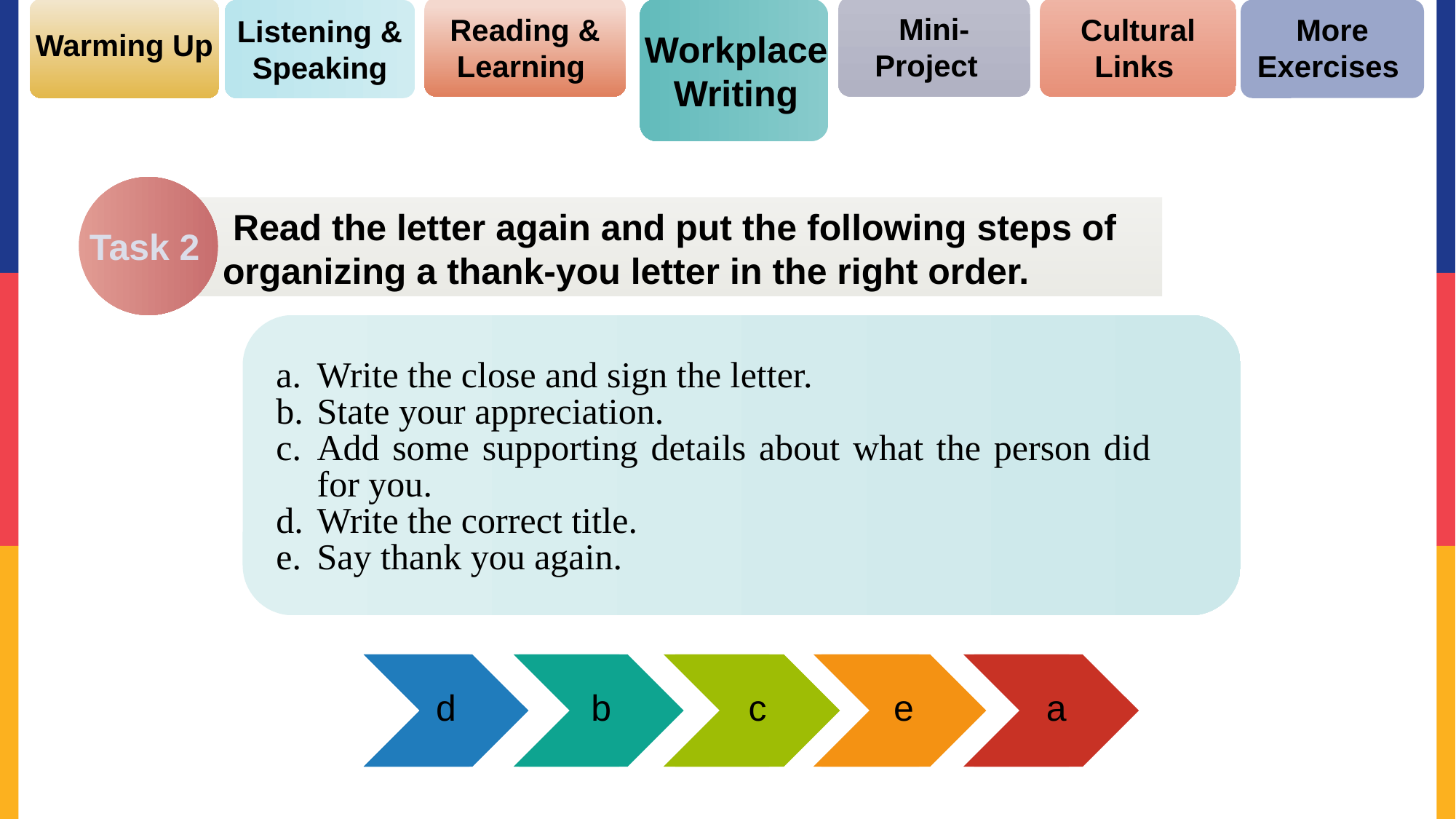

Mini-Project
Cultural Links
Reading & Learning
More Exercises
Listening & Speaking
Warming Up
Workplace Writing

 Read the letter again and put the following steps of organizing a thank-you letter in the right order.
Task 2

Write the close and sign the letter.
State your appreciation.
Add some supporting details about what the person did for you.
Write the correct title.
Say thank you again.

d
b
c
e
a